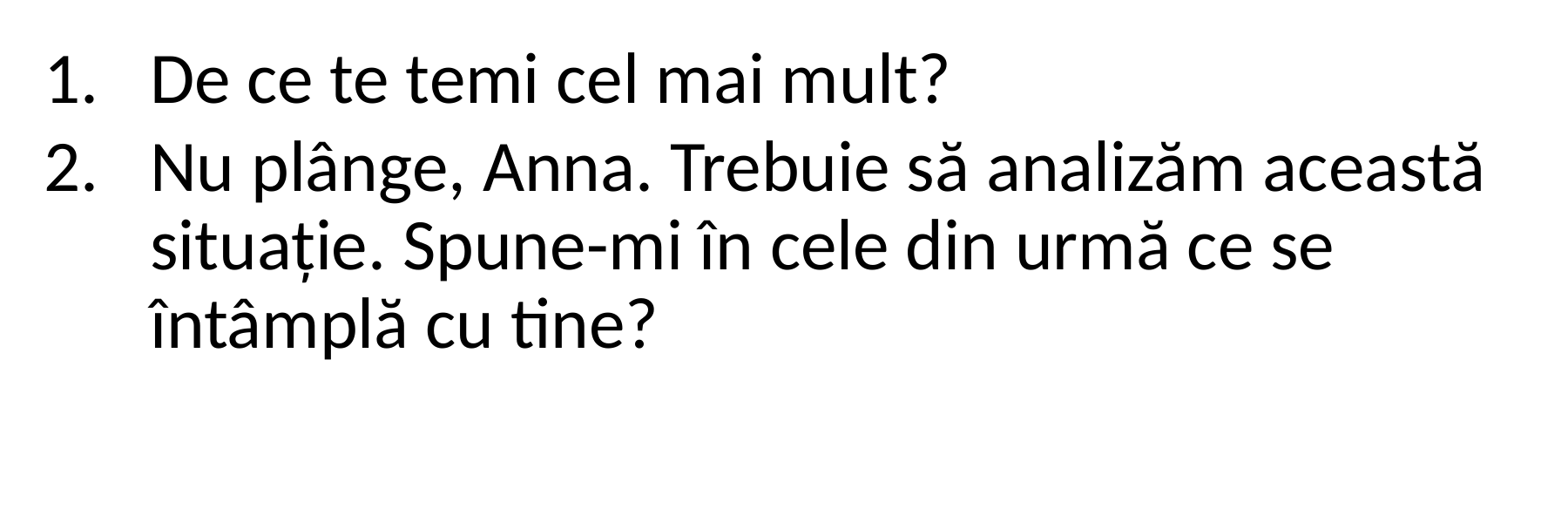

De ce te temi cel mai mult?
Nu plânge, Anna. Trebuie să analizăm această situație. Spune-mi în cele din urmă ce se întâmplă cu tine?